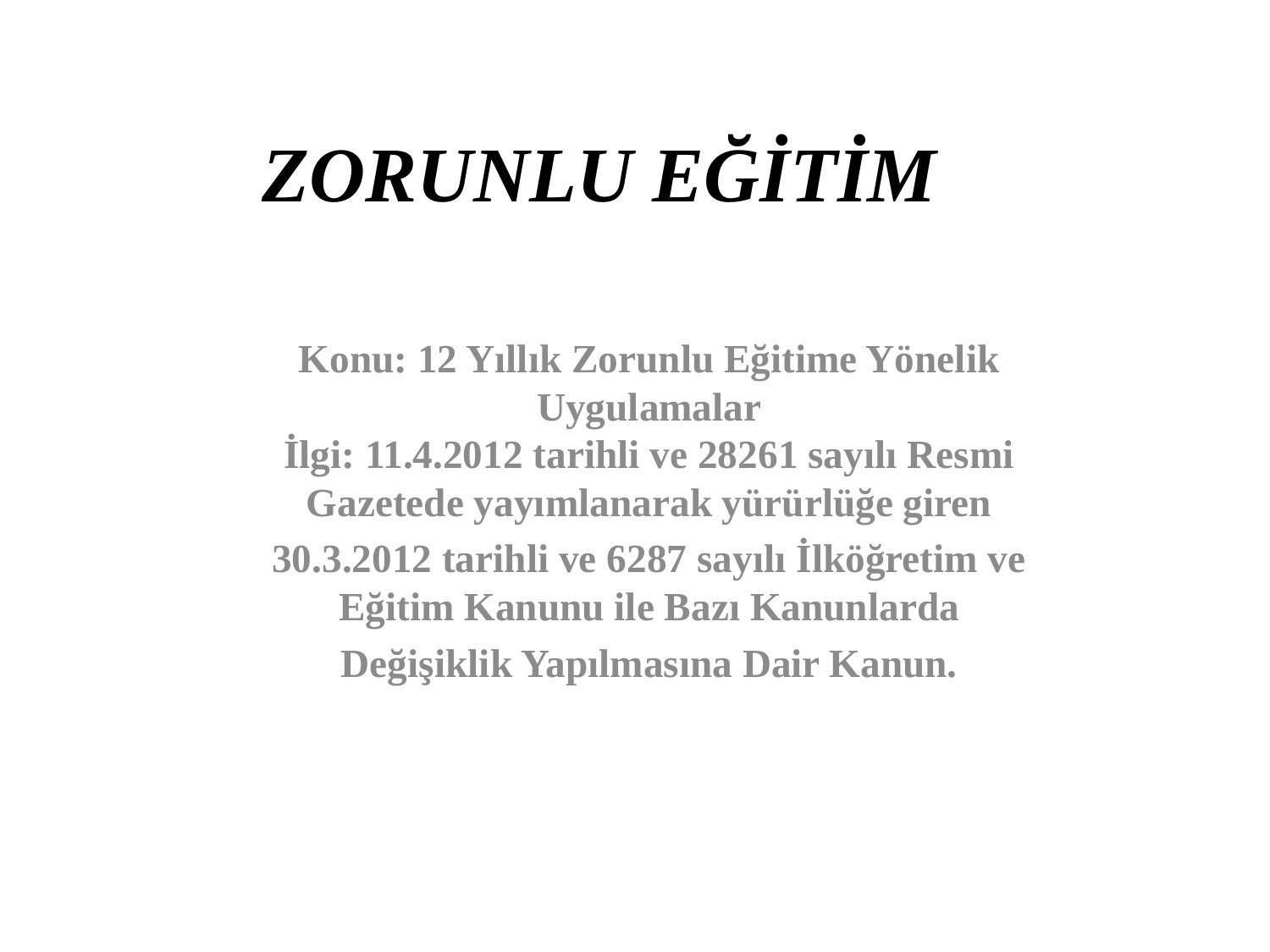

# ZORUNLU EĞİTİM
Konu: 12 Yıllık Zorunlu Eğitime Yönelik Uygulamalar
İlgi: 11.4.2012 tarihli ve 28261 sayılı Resmi Gazetede yayımlanarak yürürlüğe giren
30.3.2012 tarihli ve 6287 sayılı İlköğretim ve Eğitim Kanunu ile Bazı Kanunlarda
Değişiklik Yapılmasına Dair Kanun.